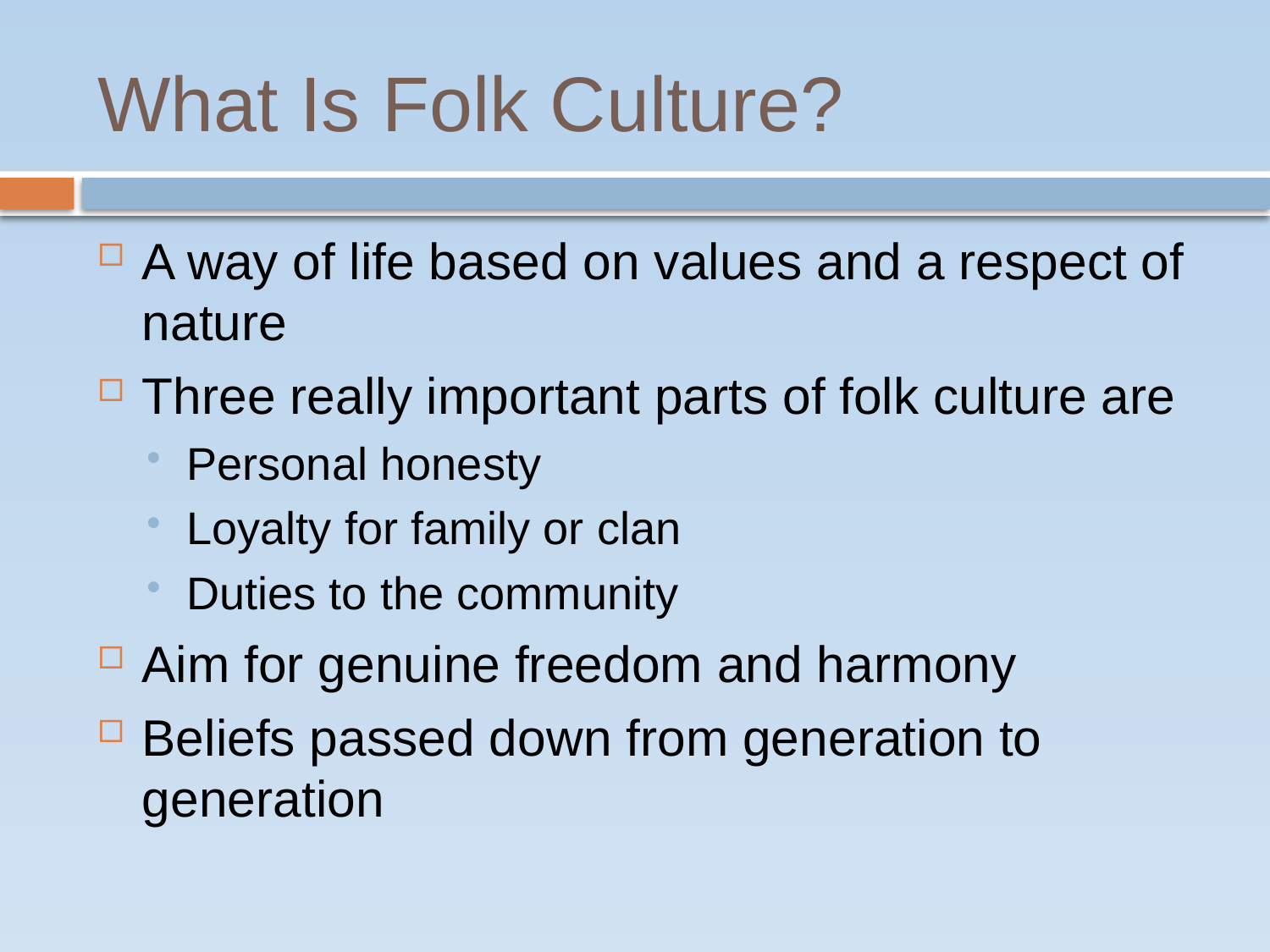

# What Is Folk Culture?
A way of life based on values and a respect of nature
Three really important parts of folk culture are
Personal honesty
Loyalty for family or clan
Duties to the community
Aim for genuine freedom and harmony
Beliefs passed down from generation to generation